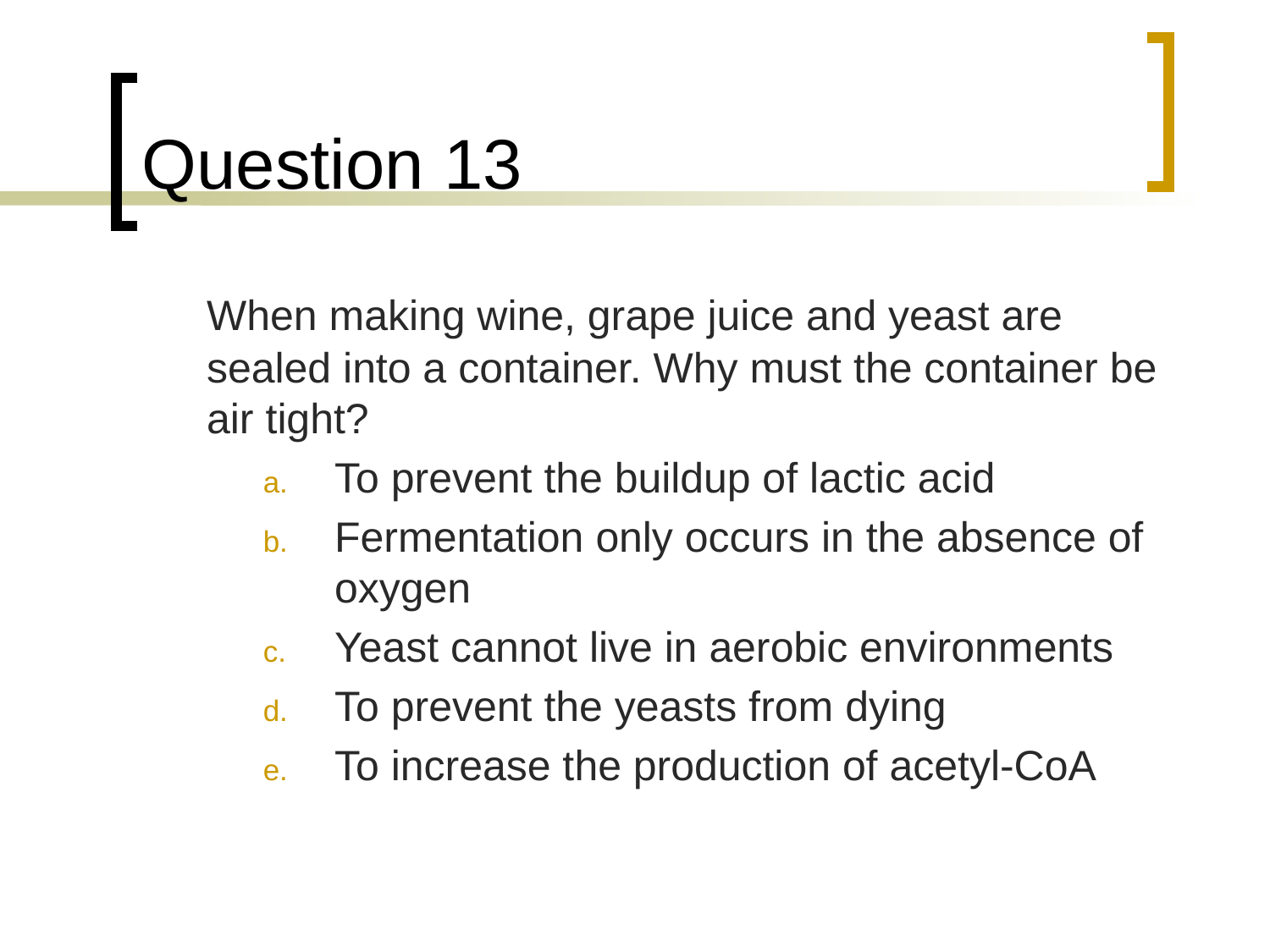

# Question 13
	When making wine, grape juice and yeast are sealed into a container. Why must the container be air tight?
To prevent the buildup of lactic acid
Fermentation only occurs in the absence of oxygen
Yeast cannot live in aerobic environments
To prevent the yeasts from dying
To increase the production of acetyl-CoA